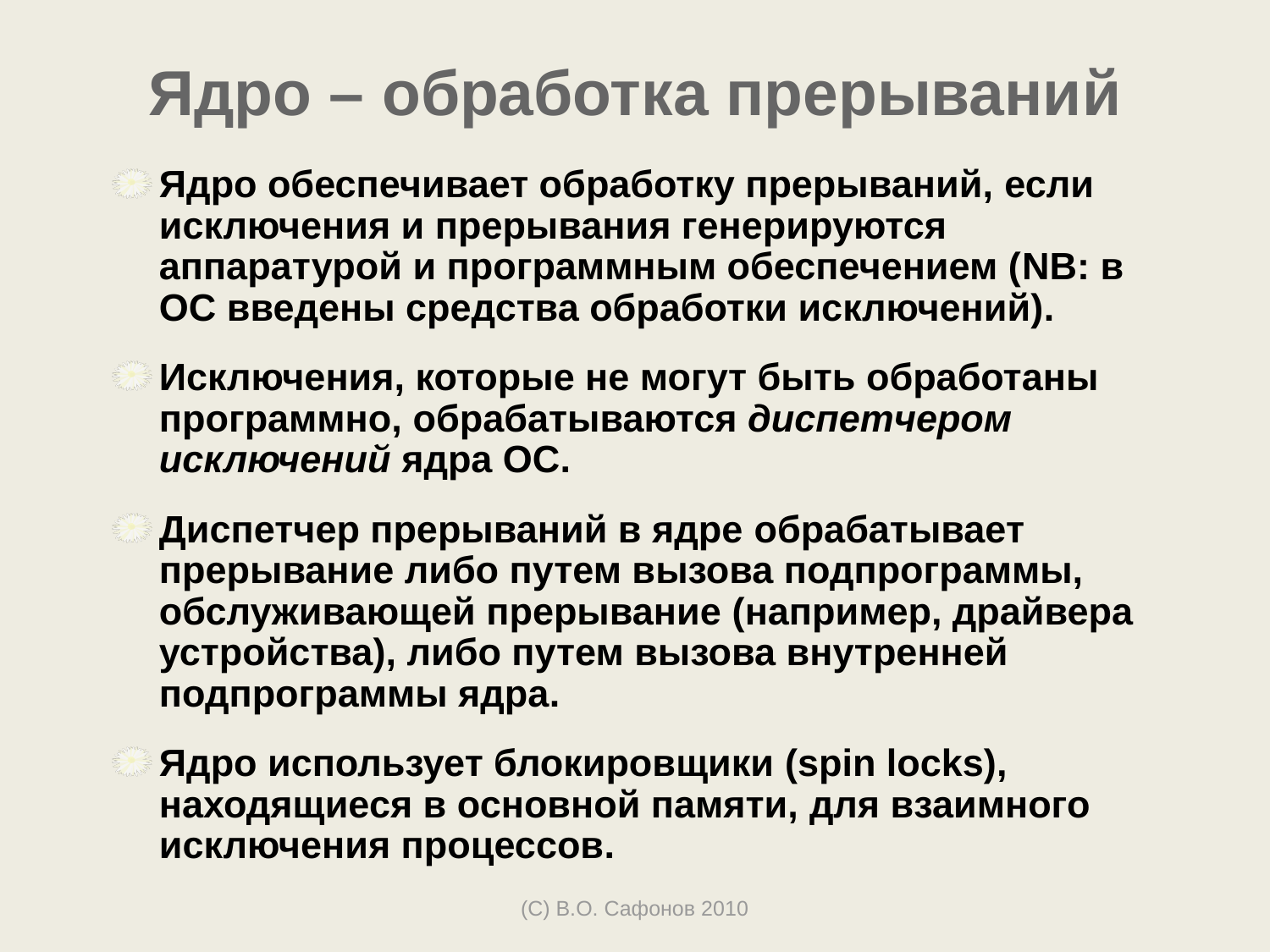

# Ядро – обработка прерываний
Ядро обеспечивает обработку прерываний, если исключения и прерывания генерируются аппаратурой и программным обеспечением (NB: в ОС введены средства обработки исключений).
Исключения, которые не могут быть обработаны программно, обрабатываются диспетчером исключений ядра ОС.
Диспетчер прерываний в ядре обрабатывает прерывание либо путем вызова подпрограммы, обслуживающей прерывание (например, драйвера устройства), либо путем вызова внутренней подпрограммы ядра.
Ядро использует блокировщики (spin locks), находящиеся в основной памяти, для взаимного исключения процессов.
(С) В.О. Сафонов 2010